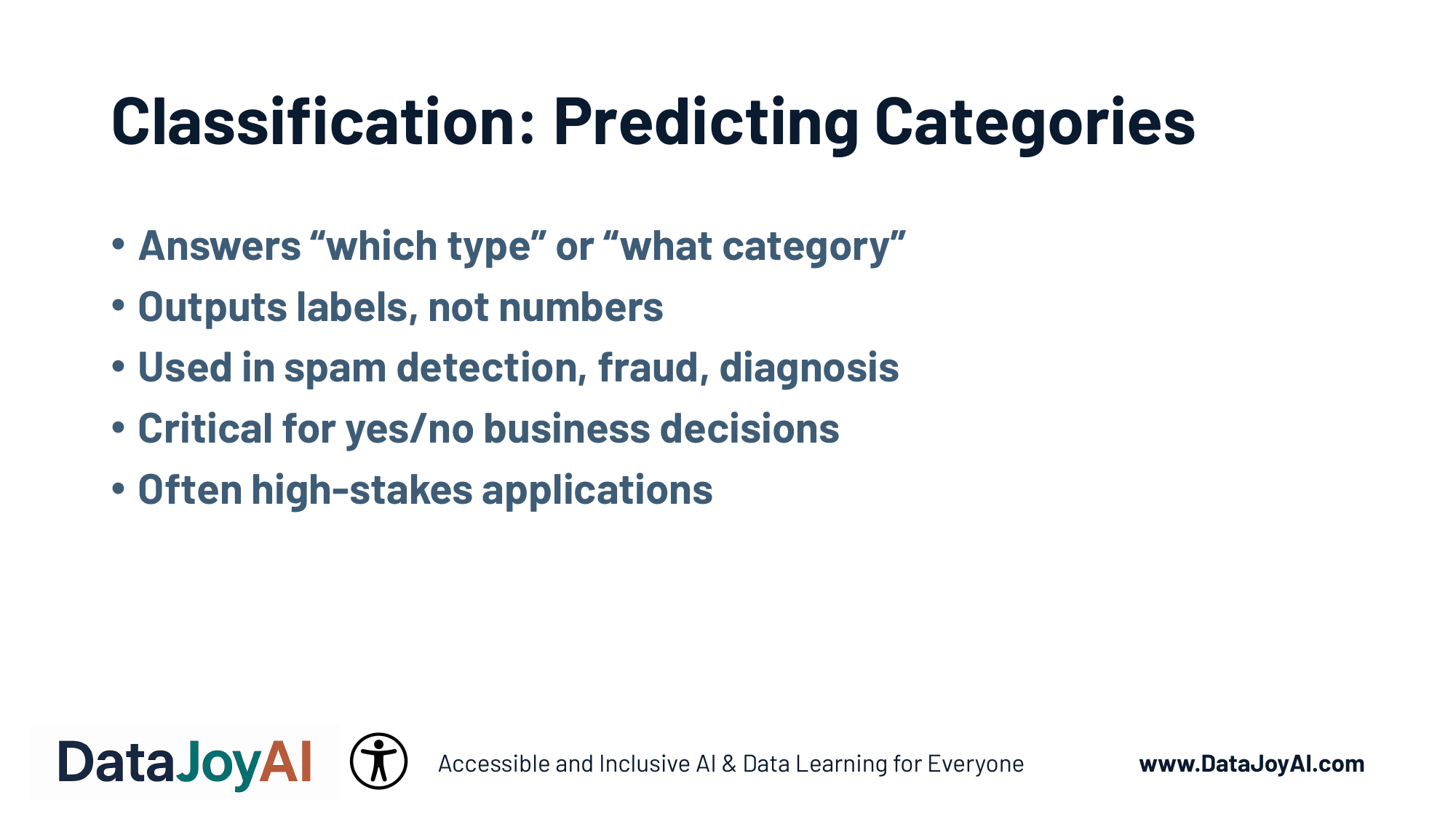

# Classification: Predicting Categories
Answers “which type” or “what category”
Outputs labels, not numbers
Used in spam detection, fraud, diagnosis
Critical for yes/no business decisions
Often high-stakes applications